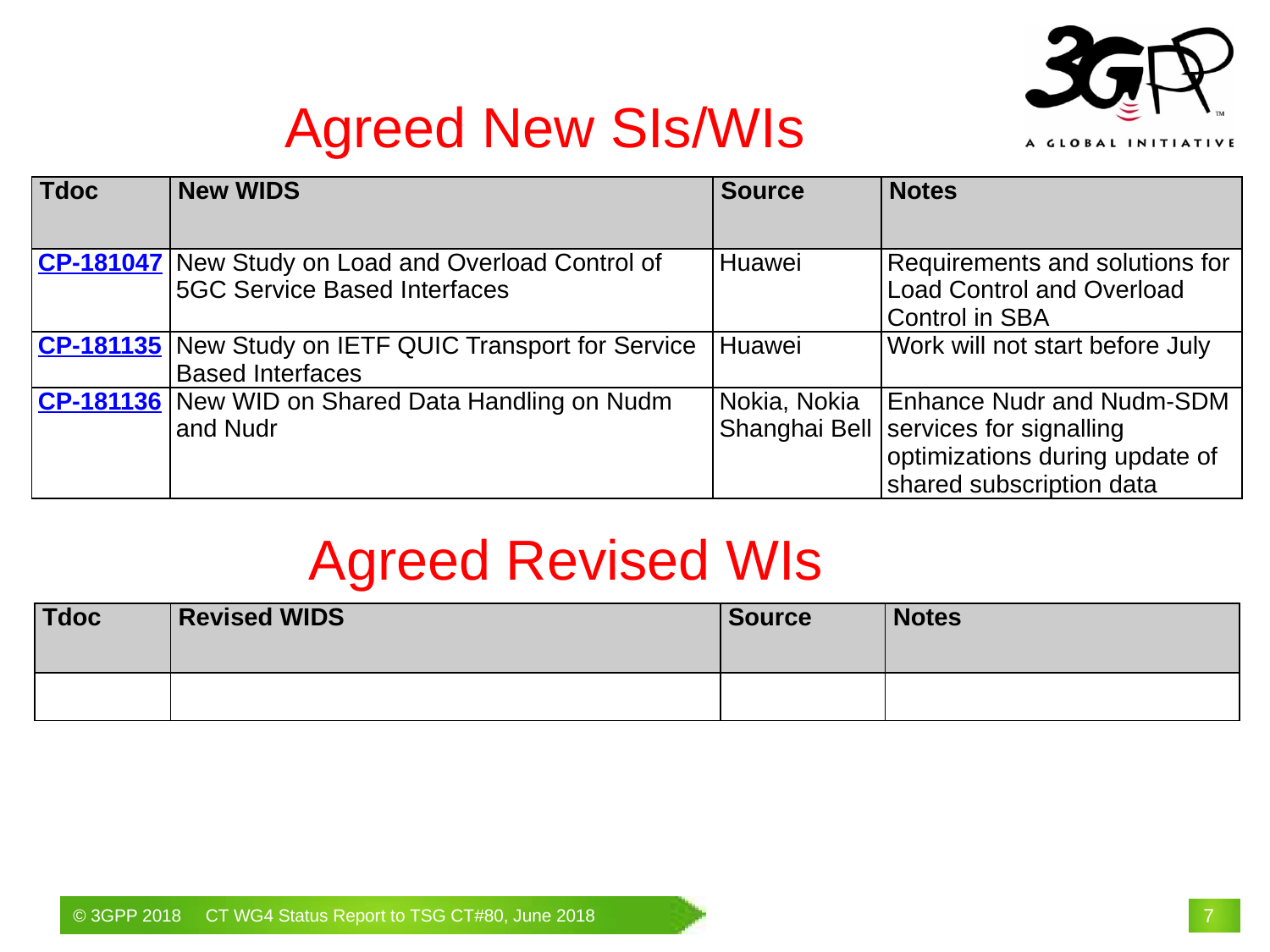

# Agreed New SIs/WIs
| Tdoc | New WIDS | Source | Notes |
| --- | --- | --- | --- |
| CP-181047 | New Study on Load and Overload Control of 5GC Service Based Interfaces | Huawei | Requirements and solutions for Load Control and Overload Control in SBA |
| CP-181135 | New Study on IETF QUIC Transport for Service Based Interfaces | Huawei | Work will not start before July |
| CP-181136 | New WID on Shared Data Handling on Nudm and Nudr | Nokia, Nokia Shanghai Bell | Enhance Nudr and Nudm-SDM services for signalling optimizations during update of shared subscription data |

Agreed Revised WIs
| Tdoc | Revised WIDS | Source | Notes |
| --- | --- | --- | --- |
|  |  |  |  |